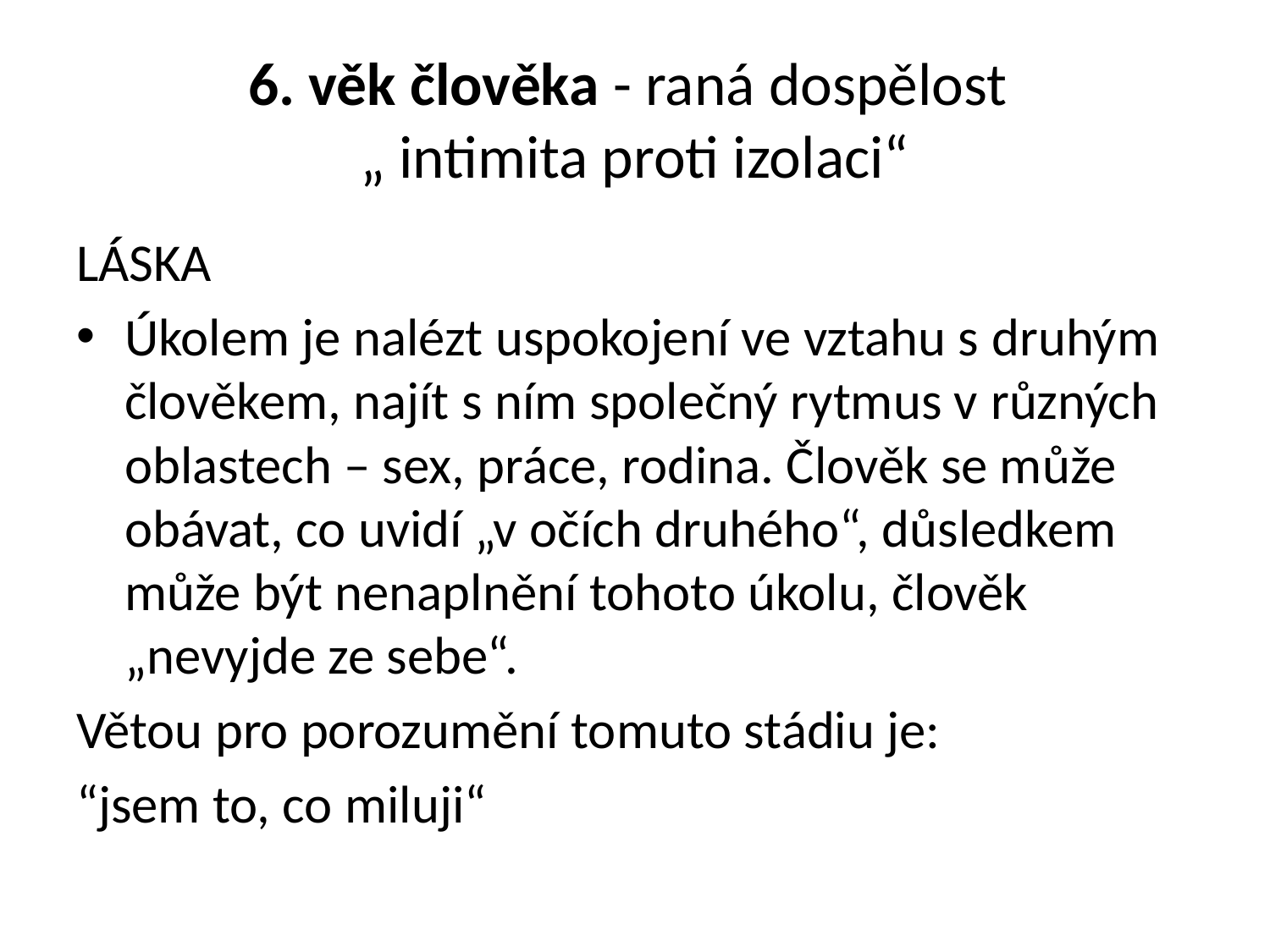

# 6. věk člověka - raná dospělost „ intimita proti izolaci“
LÁSKA
Úkolem je nalézt uspokojení ve vztahu s druhým člověkem, najít s ním společný rytmus v různých oblastech – sex, práce, rodina. Člověk se může obávat, co uvidí „v očích druhého“, důsledkem může být nenaplnění tohoto úkolu, člověk „nevyjde ze sebe“.
Větou pro porozumění tomuto stádiu je:
“jsem to, co miluji“